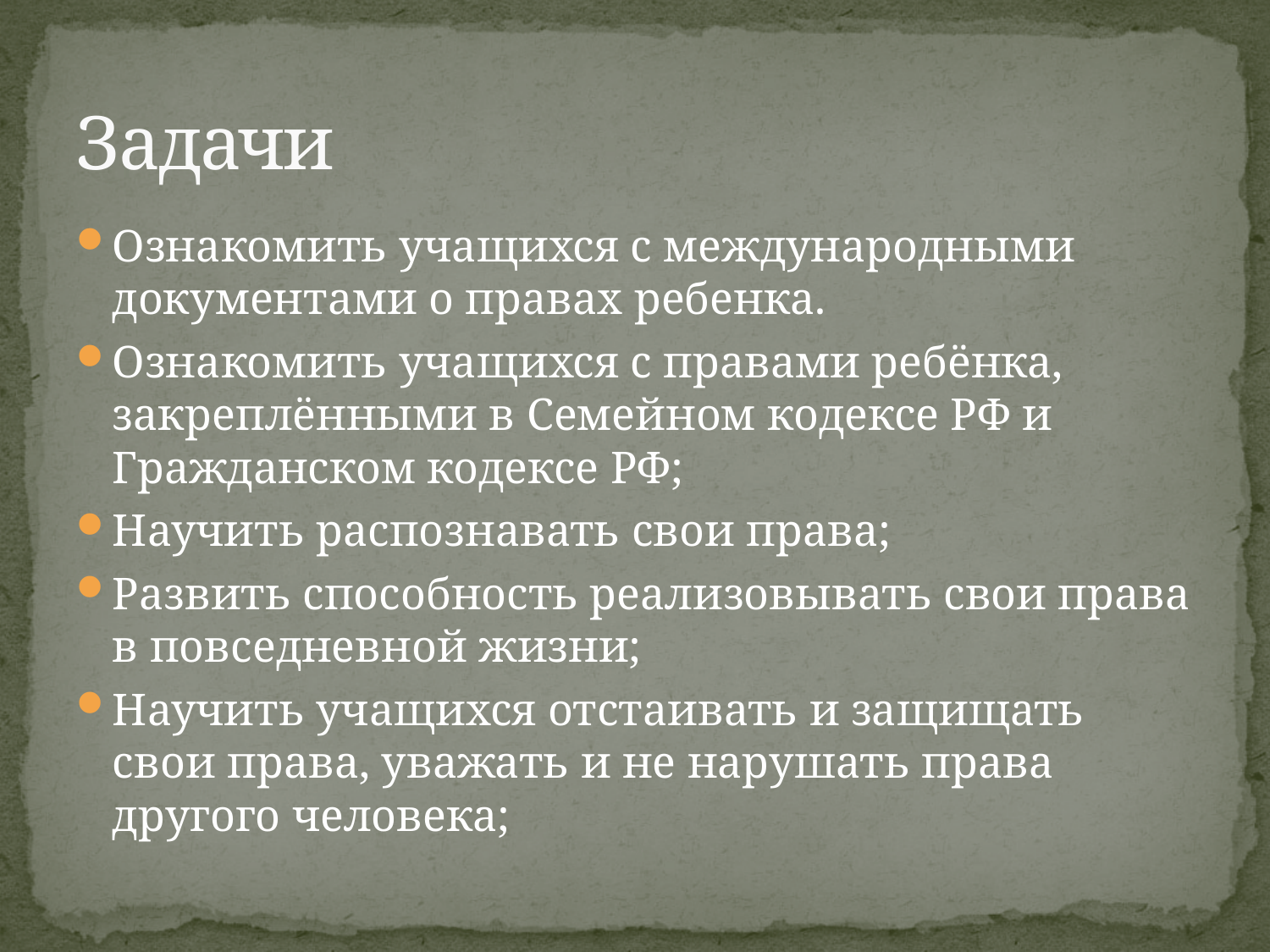

# Задачи
Ознакомить учащихся с международными документами о правах ребенка.
Ознакомить учащихся с правами ребёнка, закреплёнными в Семейном кодексе РФ и Гражданском кодексе РФ;
Научить распознавать свои права;
Развить способность реализовывать свои права в повседневной жизни;
Научить учащихся отстаивать и защищать свои права, уважать и не нарушать права другого человека;